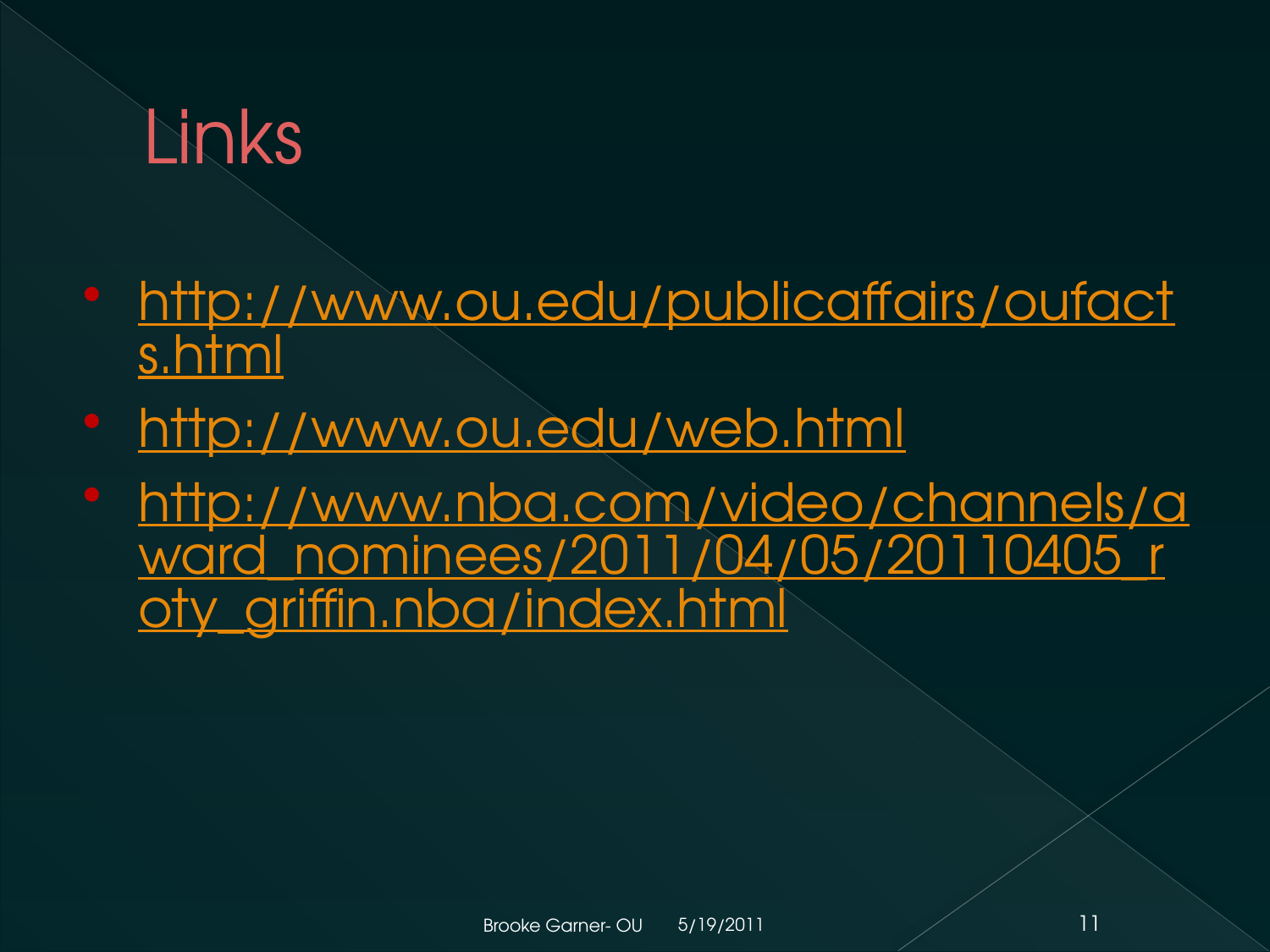

# Links
http://www.ou.edu/publicaffairs/oufacts.html
http://www.ou.edu/web.html
http://www.nba.com/video/channels/award_nominees/2011/04/05/20110405_roty_griffin.nba/index.html

5/19/2011
Brooke Garner- OU
11